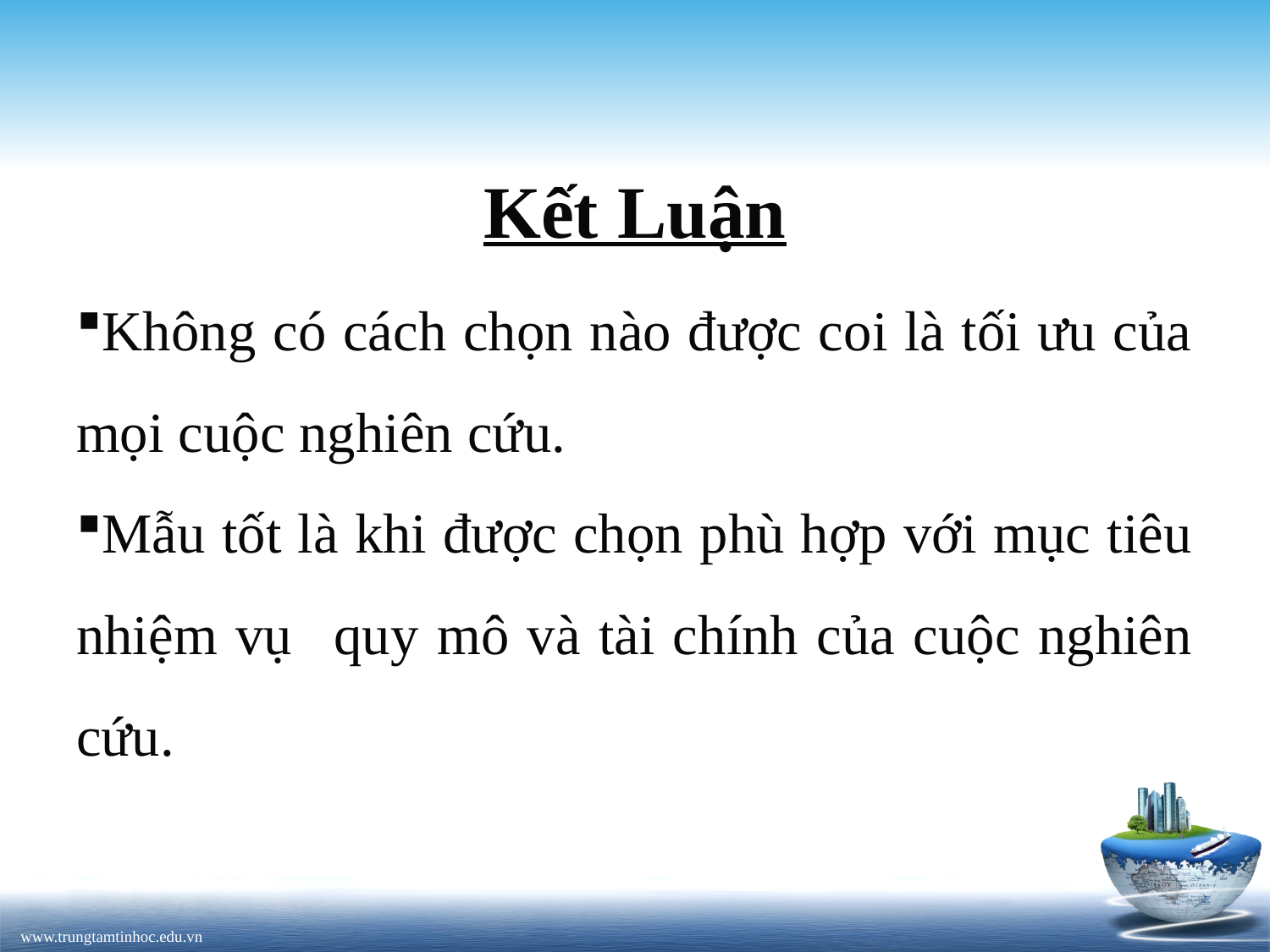

# Kết Luận
Không có cách chọn nào được coi là tối ưu của mọi cuộc nghiên cứu.
Mẫu tốt là khi được chọn phù hợp với mục tiêu nhiệm vụ	quy mô và tài chính của cuộc nghiên cứu.